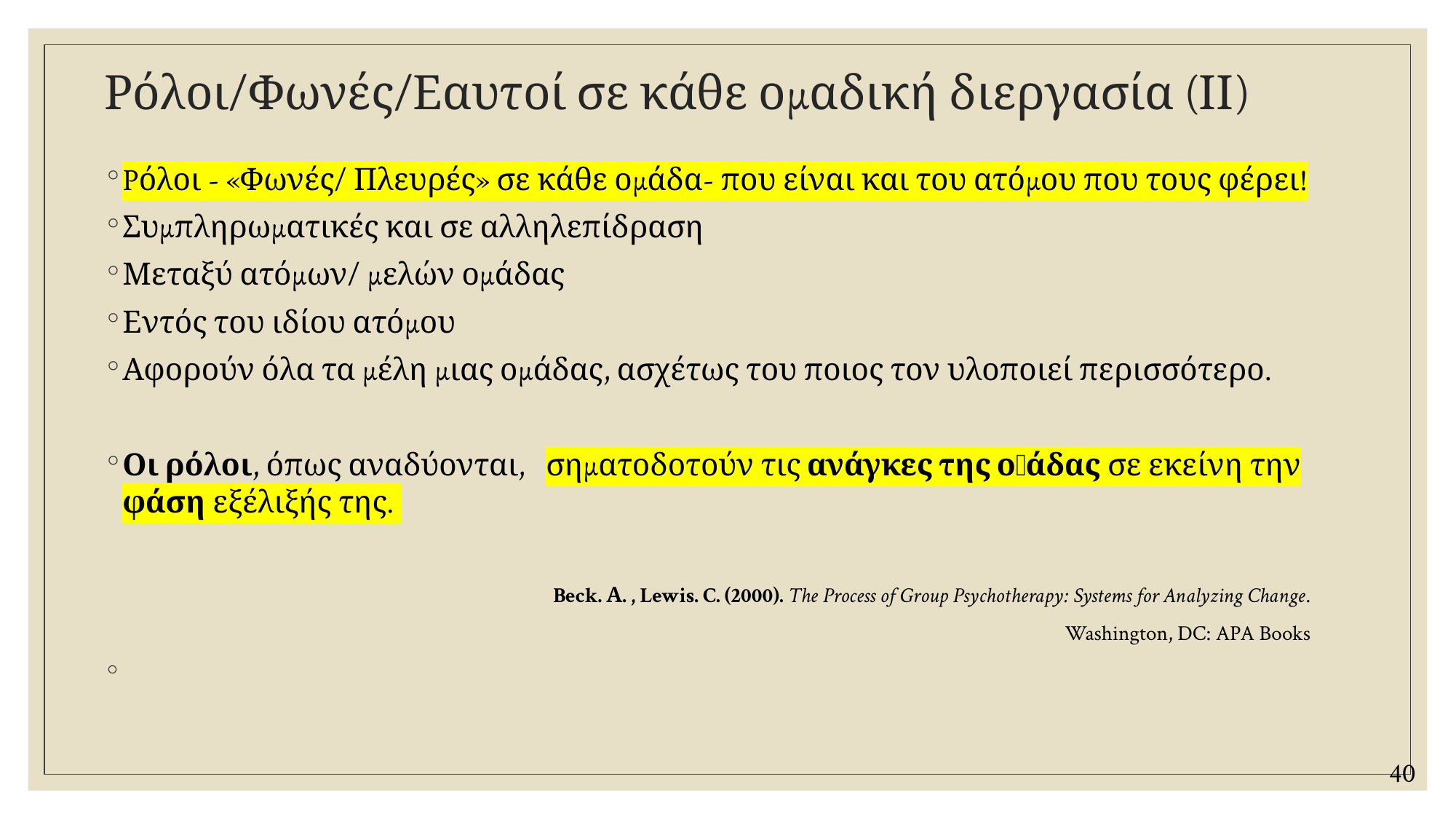

# Ρόλοι/Φωνές/Εαυτοί σε κάθε ομαδική διεργασία (ΙΙ)
Pόλοι - «Φωνές/ Πλευρές» σε κάθε ομάδα- που είναι και του ατόμου που τους φέρει!
Συμπληρωματικές και σε αλληλεπίδραση
Μεταξύ ατόμων/ μελών ομάδας
Εντός του ιδίου ατόμου
Αφορούν όλα τα μέλη μιας ομάδας, ασχέτως του ποιος τον υλοποιεί περισσότερο.

Οι ρόλοι, όπως αναδύονται,   σηματοδοτούν τις ανάγκες της ομάδας σε εκείνη την φάση εξέλιξής της.

   Beck. Α. , Lewis. C. (2000). The Process of Group Psychotherapy: Systems for Analyzing Change.
Washington, DC: APA Books

40